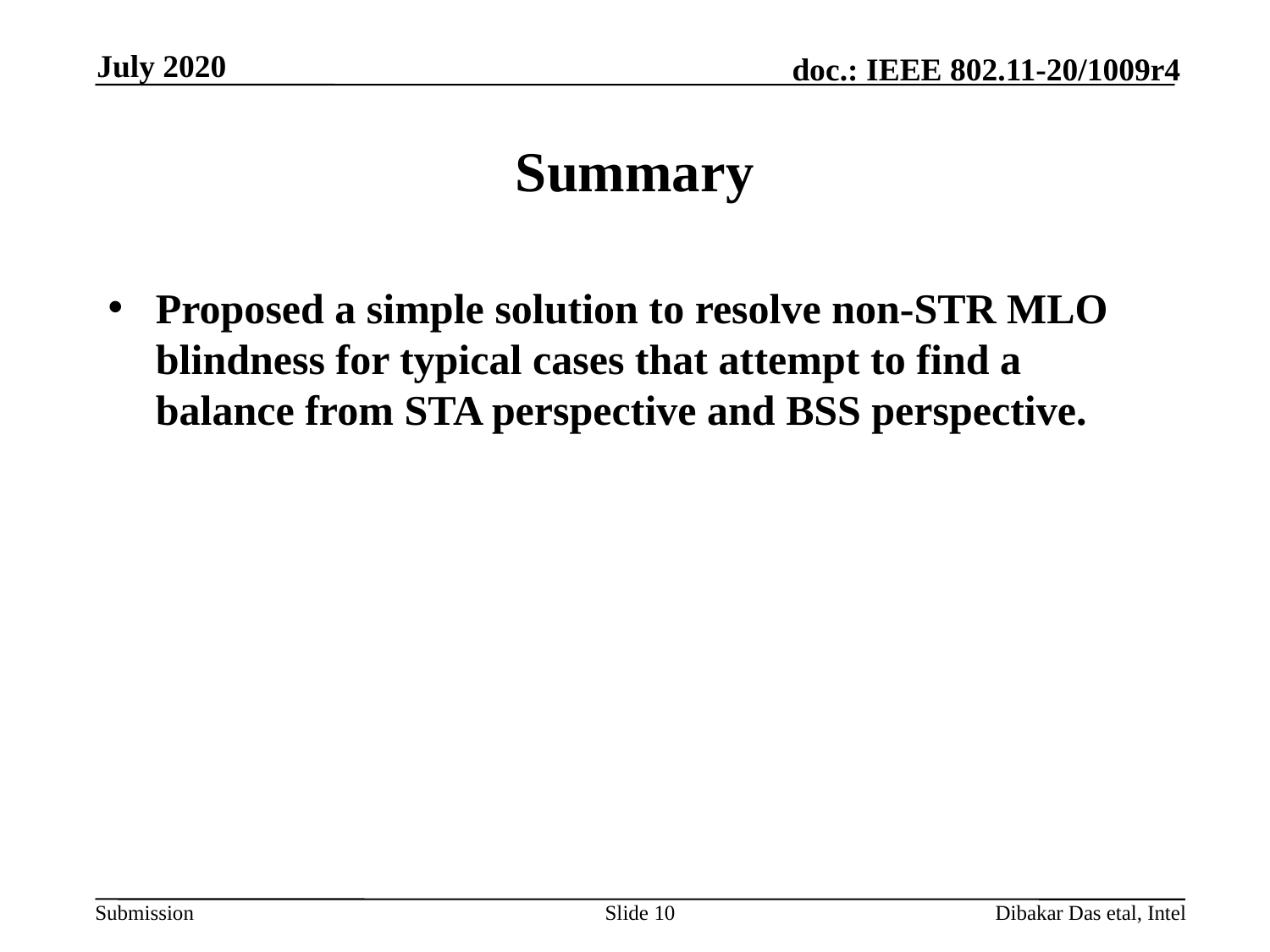

July 2020
# Summary
Proposed a simple solution to resolve non-STR MLO blindness for typical cases that attempt to find a balance from STA perspective and BSS perspective.
Slide 10
Dibakar Das etal, Intel